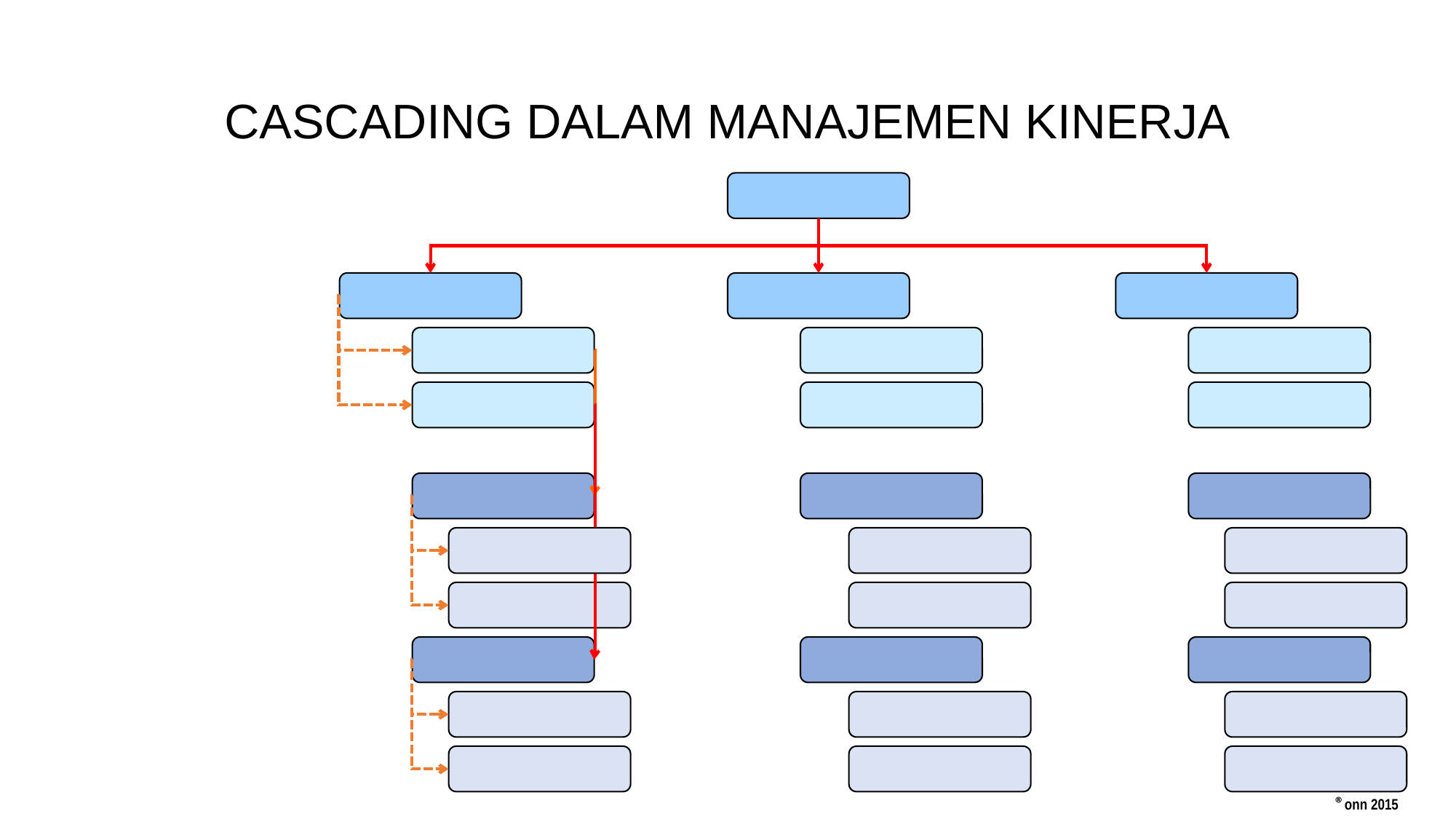

# CASCADING DALAM MANAJEMEN KINERJA

 ®onn 2015